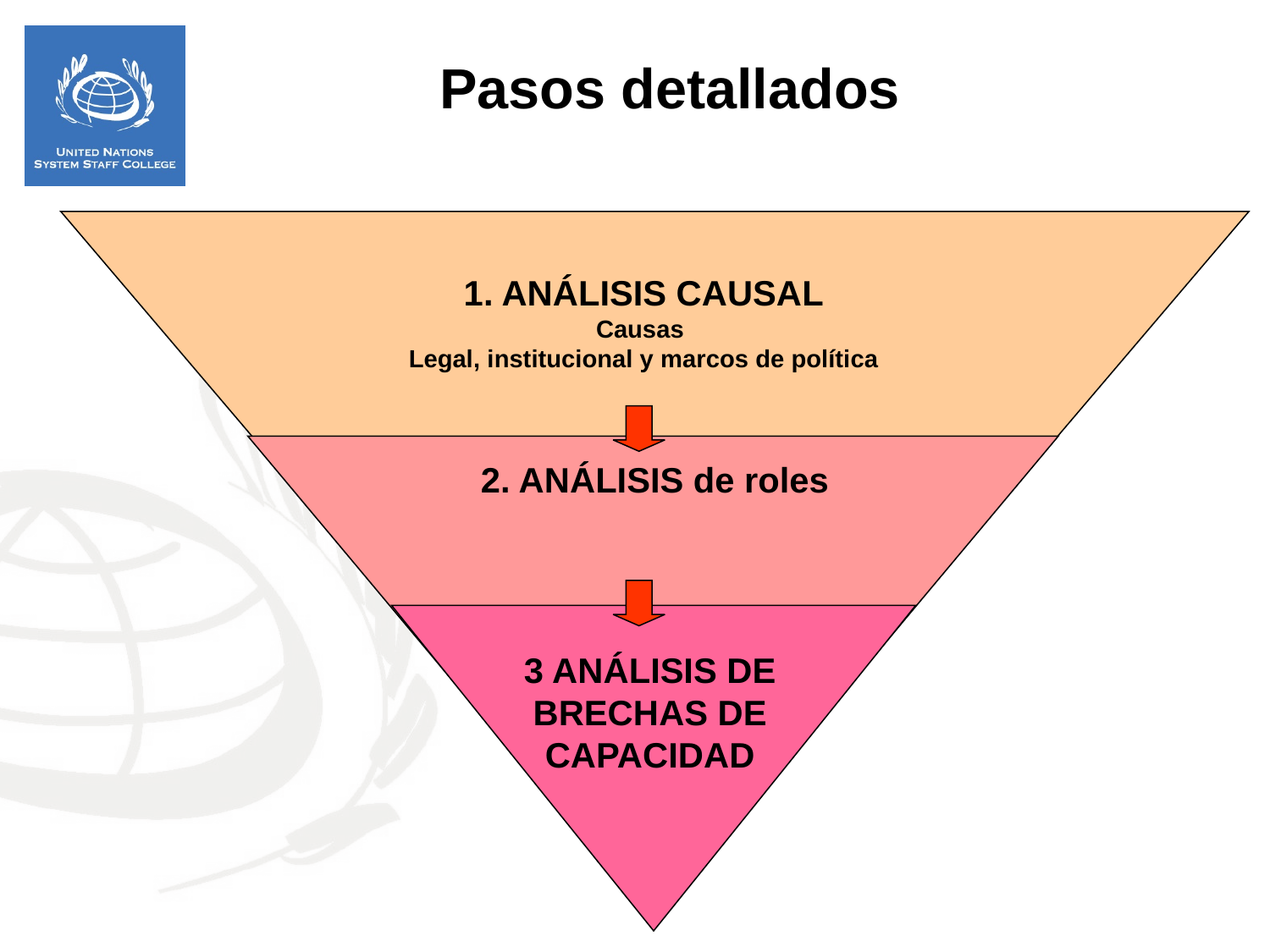

Pasos detallados

1. ANÁLISIS CAUSAL
Causas
Legal, institucional y marcos de política

2. ANÁLISIS de roles

3 ANÁLISIS DE BRECHAS DE CAPACIDAD